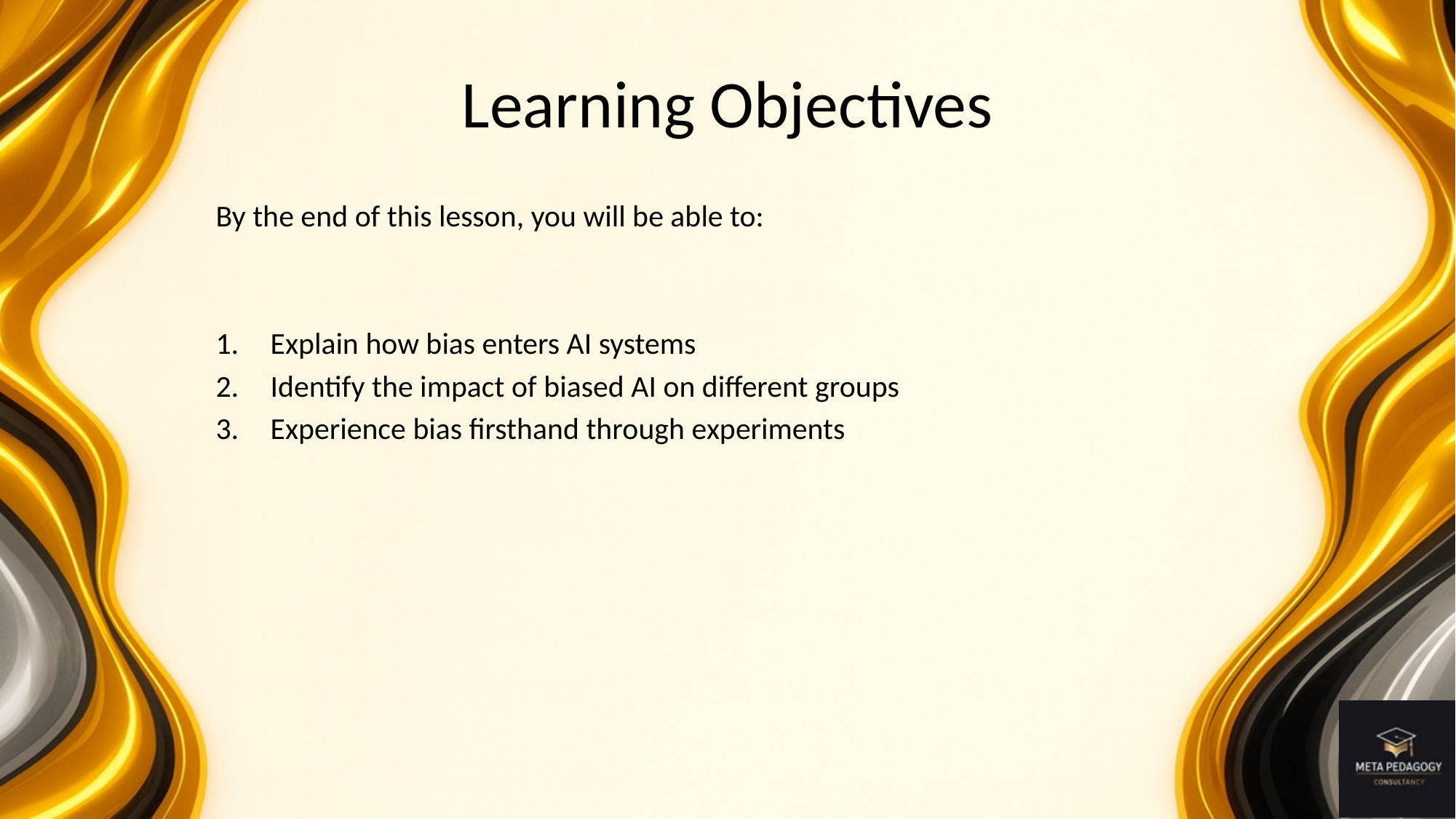

# Learning Objectives
By the end of this lesson, you will be able to:

Explain how bias enters AI systems
Identify the impact of biased AI on different groups
Experience bias firsthand through experiments